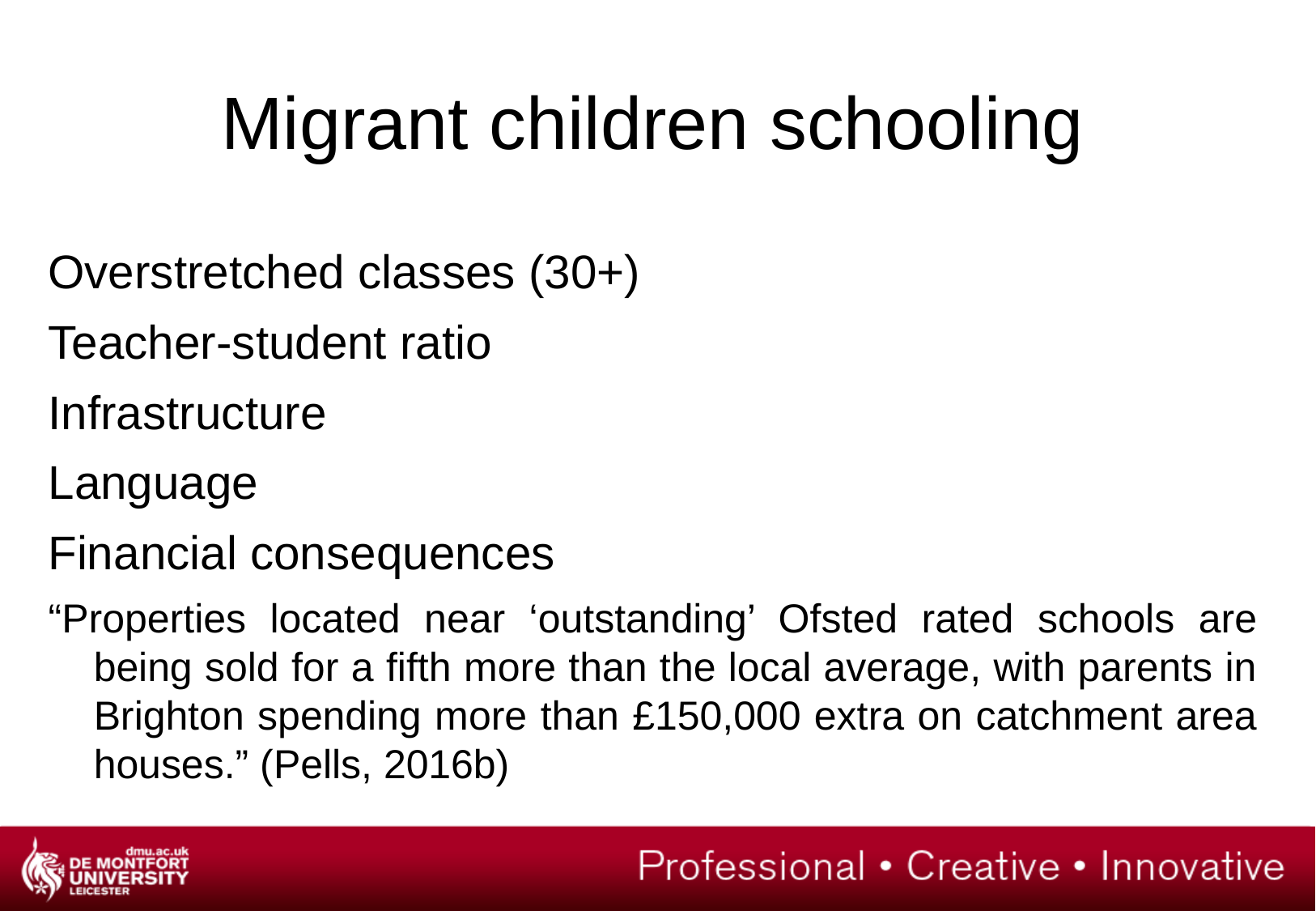

# Migrant children schooling
Overstretched classes (30+)
Teacher-student ratio
Infrastructure
Language
Financial consequences
“Properties located near ‘outstanding’ Ofsted rated schools are being sold for a fifth more than the local average, with parents in Brighton spending more than £150,000 extra on catchment area houses.” (Pells, 2016b)